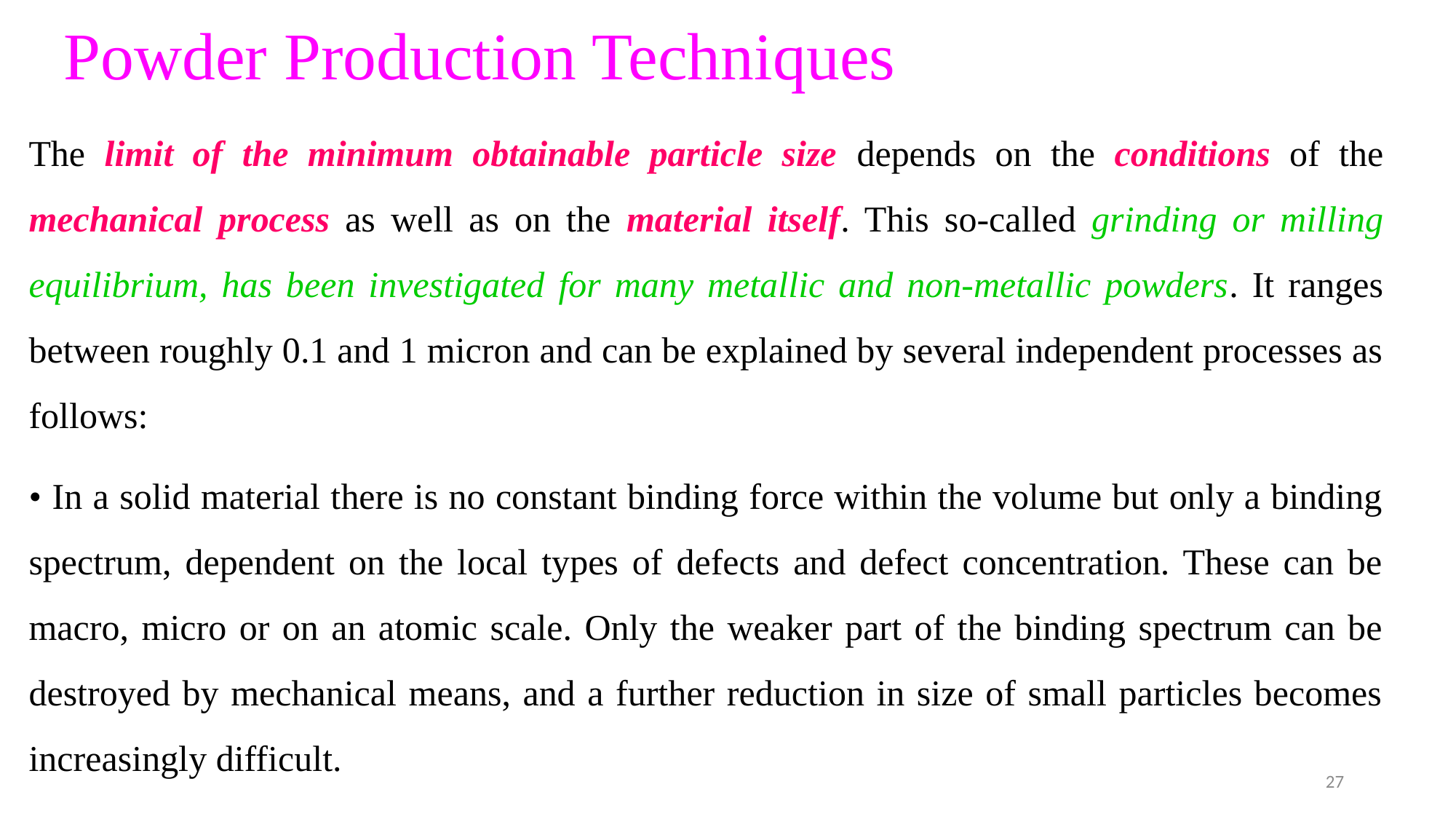

# Powder Production Techniques
The limit of the minimum obtainable particle size depends on the conditions of the mechanical process as well as on the material itself. This so-called grinding or milling equilibrium, has been investigated for many metallic and non-metallic powders. It ranges between roughly 0.1 and 1 micron and can be explained by several independent processes as follows:
• In a solid material there is no constant binding force within the volume but only a binding spectrum, dependent on the local types of defects and defect concentration. These can be macro, micro or on an atomic scale. Only the weaker part of the binding spectrum can be destroyed by mechanical means, and a further reduction in size of small particles becomes increasingly difficult.

27